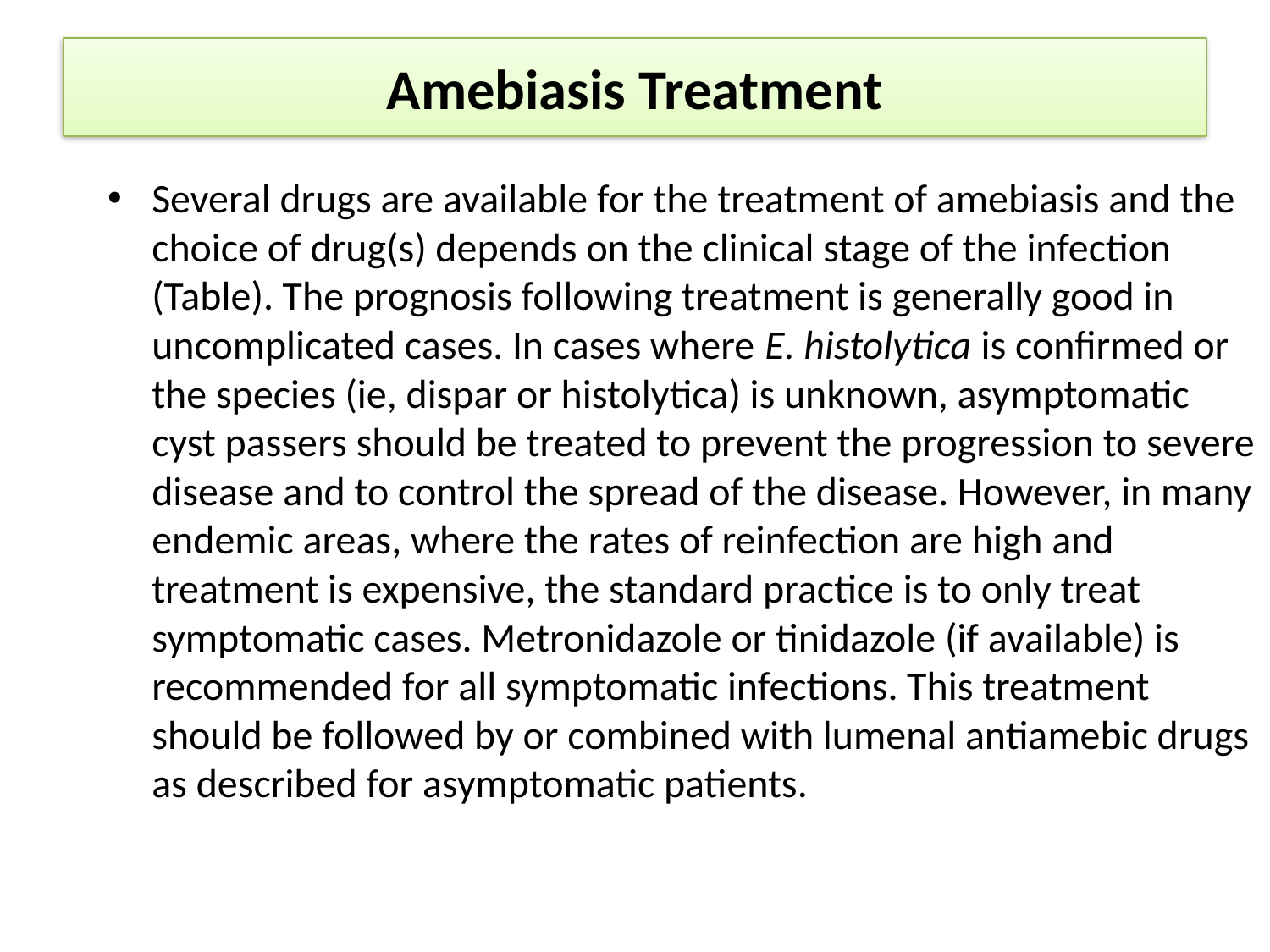

# Amebiasis Treatment
Several drugs are available for the treatment of amebiasis and the choice of drug(s) depends on the clinical stage of the infection (Table). The prognosis following treatment is generally good in uncomplicated cases. In cases where E. histolytica is confirmed or the species (ie, dispar or histolytica) is unknown, asymptomatic cyst passers should be treated to prevent the progression to severe disease and to control the spread of the disease. However, in many endemic areas, where the rates of reinfection are high and treatment is expensive, the standard practice is to only treat symptomatic cases. Metronidazole or tinidazole (if available) is recommended for all symptomatic infections. This treatment should be followed by or combined with lumenal antiamebic drugs as described for asymptomatic patients.